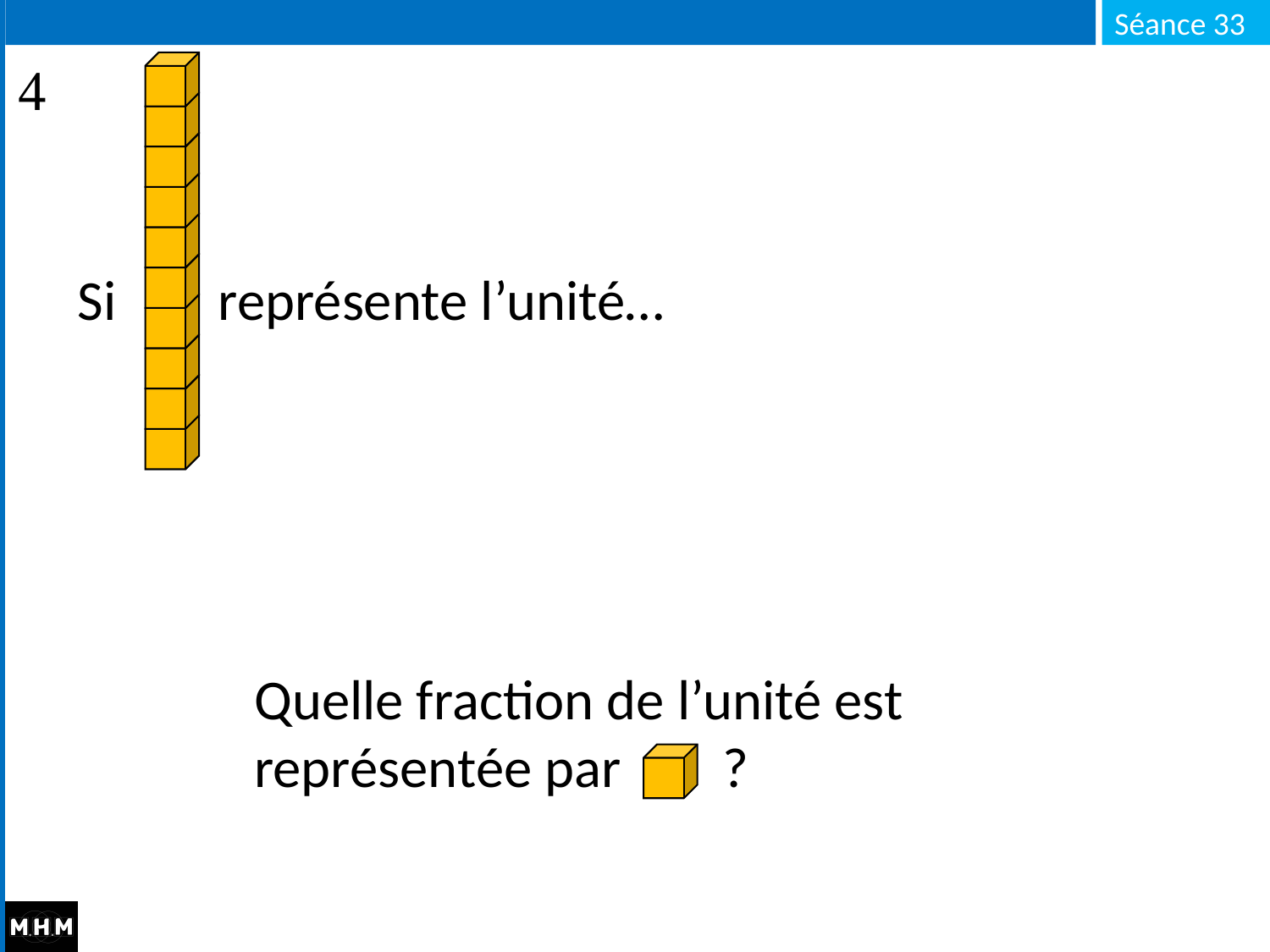

Si        représente l’unité…
Quelle fraction de l’unité est représentée par        ?